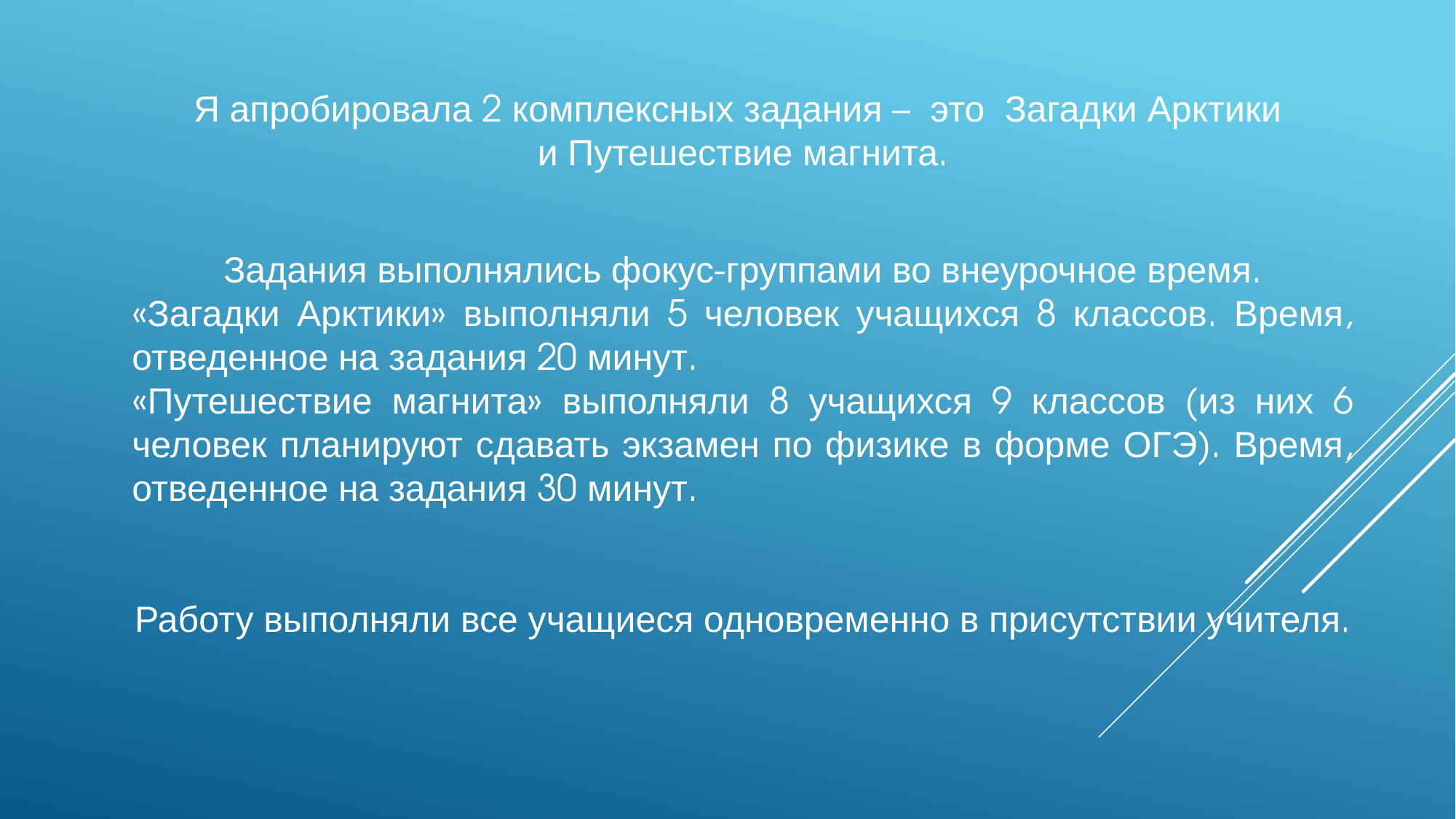

Я апробировала 2 комплексных задания –  это  Загадки Арктики
и Путешествие магнита.
Задания выполнялись фокус-группами во внеурочное время.
«Загадки Арктики» выполняли 5 человек учащихся 8 классов. Время, отведенное на задания 20 минут.
«Путешествие магнита» выполняли 8 учащихся 9 классов (из них 6 человек планируют сдавать экзамен по физике в форме ОГЭ). Время, отведенное на задания 30 минут.

Работу выполняли все учащиеся одновременно в присутствии учителя.